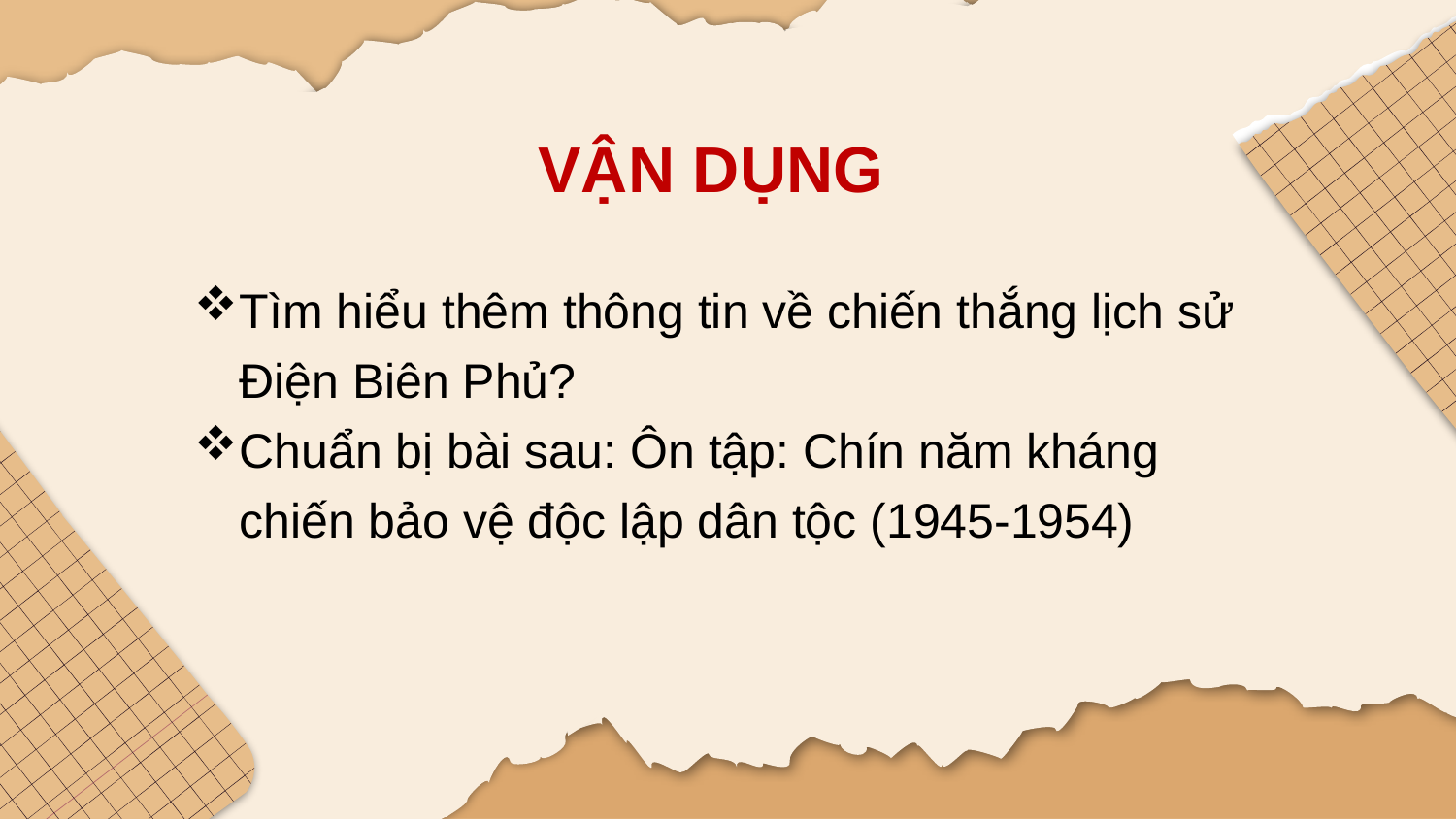

VẬN DỤNG

Tìm hiểu thêm thông tin về chiến thắng lịch sử Điện Biên Phủ?
Chuẩn bị bài sau: Ôn tập: Chín năm kháng chiến bảo vệ độc lập dân tộc (1945-1954)